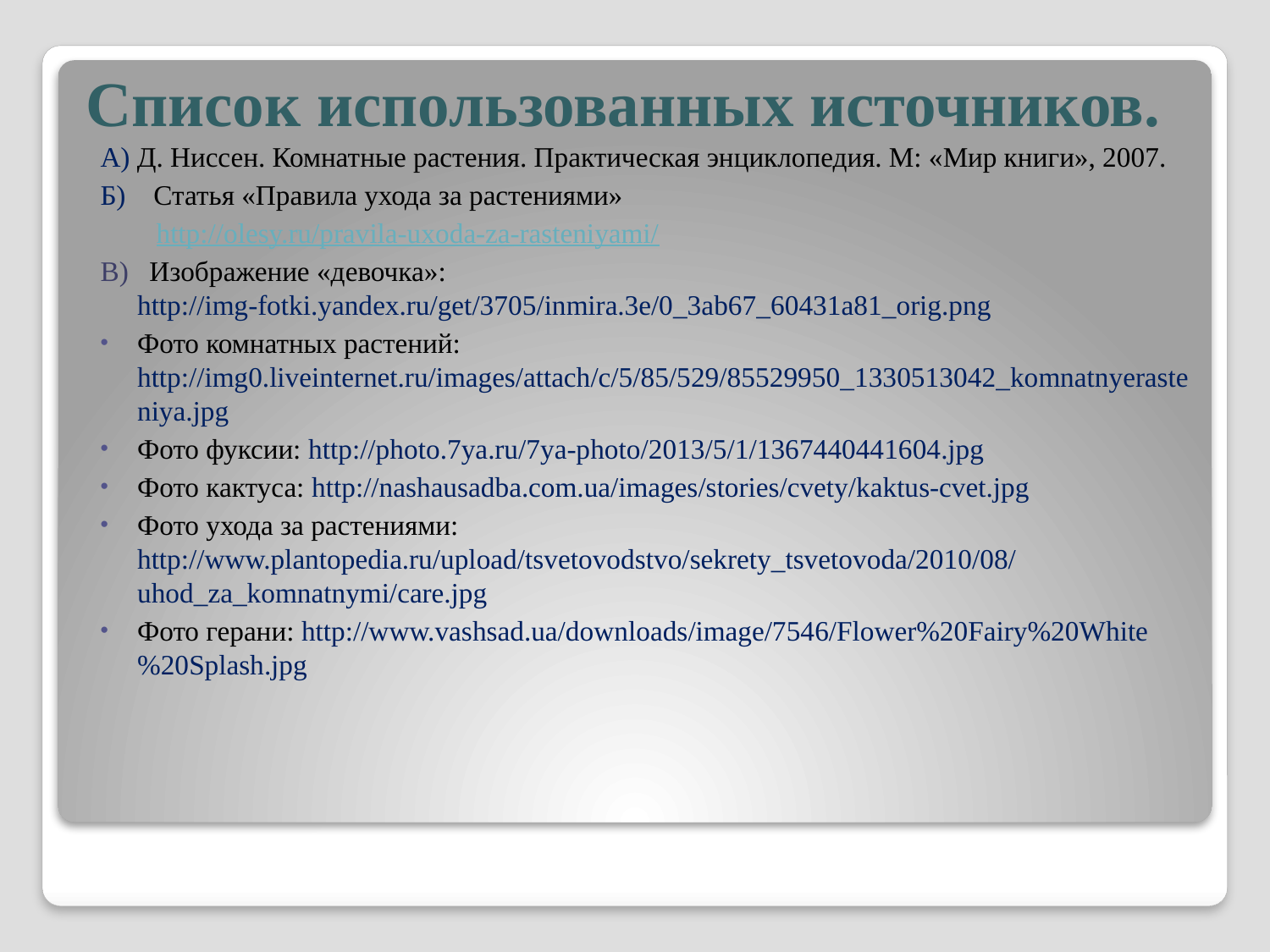

# Список использованных источников.
А) Д. Ниссен. Комнатные растения. Практическая энциклопедия. М: «Мир книги», 2007.
Б)    Статья «Правила ухода за растениями»
        http://olesy.ru/pravila-uxoda-za-rasteniyami/
В)   Изображение «девочка»: http://img-fotki.yandex.ru/get/3705/inmira.3e/0_3ab67_60431a81_orig.png
Фото комнатных растений: http://img0.liveinternet.ru/images/attach/c/5/85/529/85529950_1330513042_komnatnyerasteniya.jpg
Фото фуксии: http://photo.7ya.ru/7ya-photo/2013/5/1/1367440441604.jpg
Фото кактуса: http://nashausadba.com.ua/images/stories/cvety/kaktus-cvet.jpg
Фото ухода за растениями: http://www.plantopedia.ru/upload/tsvetovodstvo/sekrety_tsvetovoda/2010/08/uhod_za_komnatnymi/care.jpg
Фото герани: http://www.vashsad.ua/downloads/image/7546/Flower%20Fairy%20White%20Splash.jpg